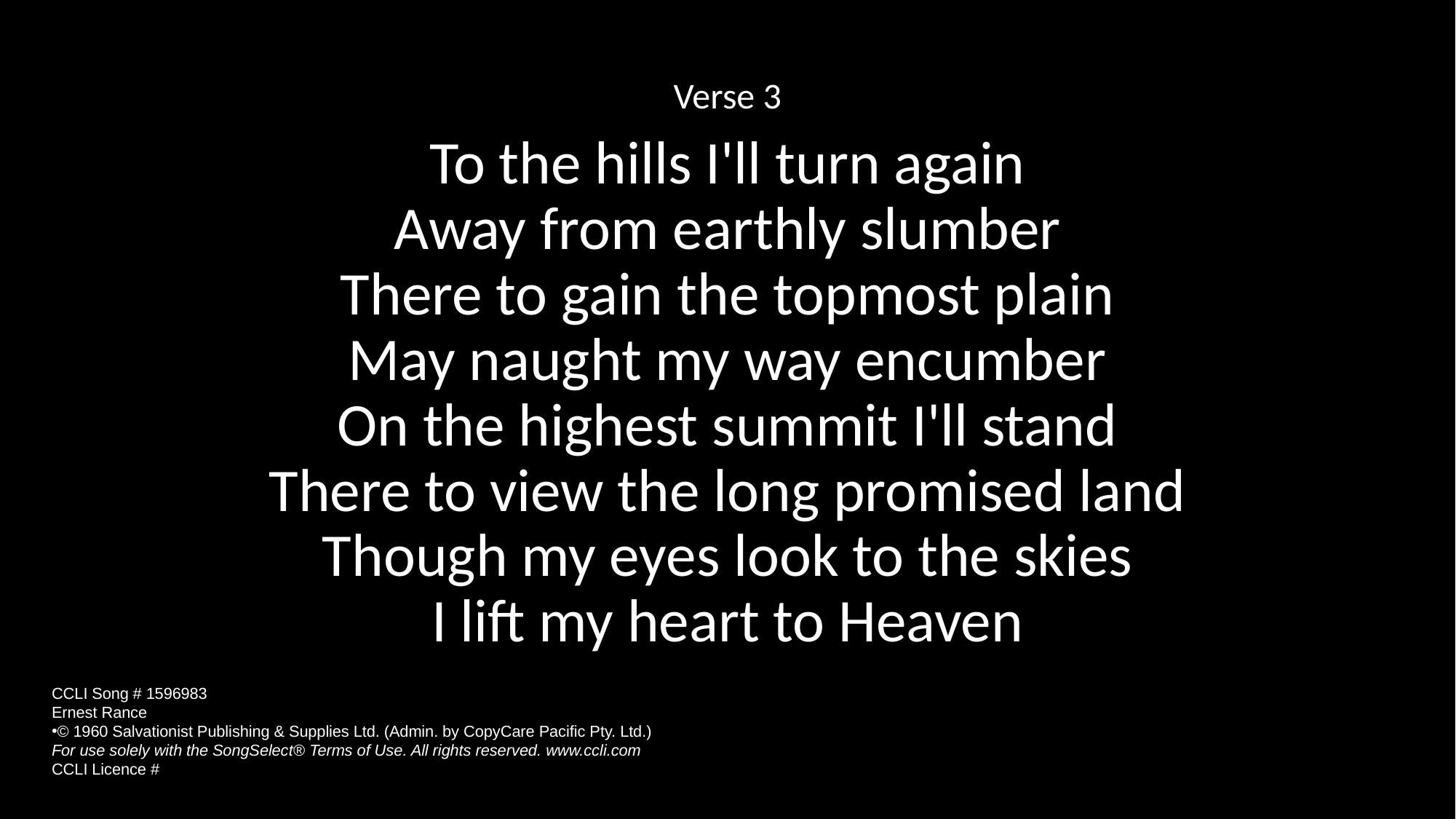

Verse 3
To the hills I'll turn again
Away from earthly slumber
There to gain the topmost plain
May naught my way encumber
On the highest summit I'll stand
There to view the long promised land
Though my eyes look to the skies
I lift my heart to Heaven
CCLI Song # 1596983
Ernest Rance
© 1960 Salvationist Publishing & Supplies Ltd. (Admin. by CopyCare Pacific Pty. Ltd.)
For use solely with the SongSelect® Terms of Use. All rights reserved. www.ccli.com
CCLI Licence #